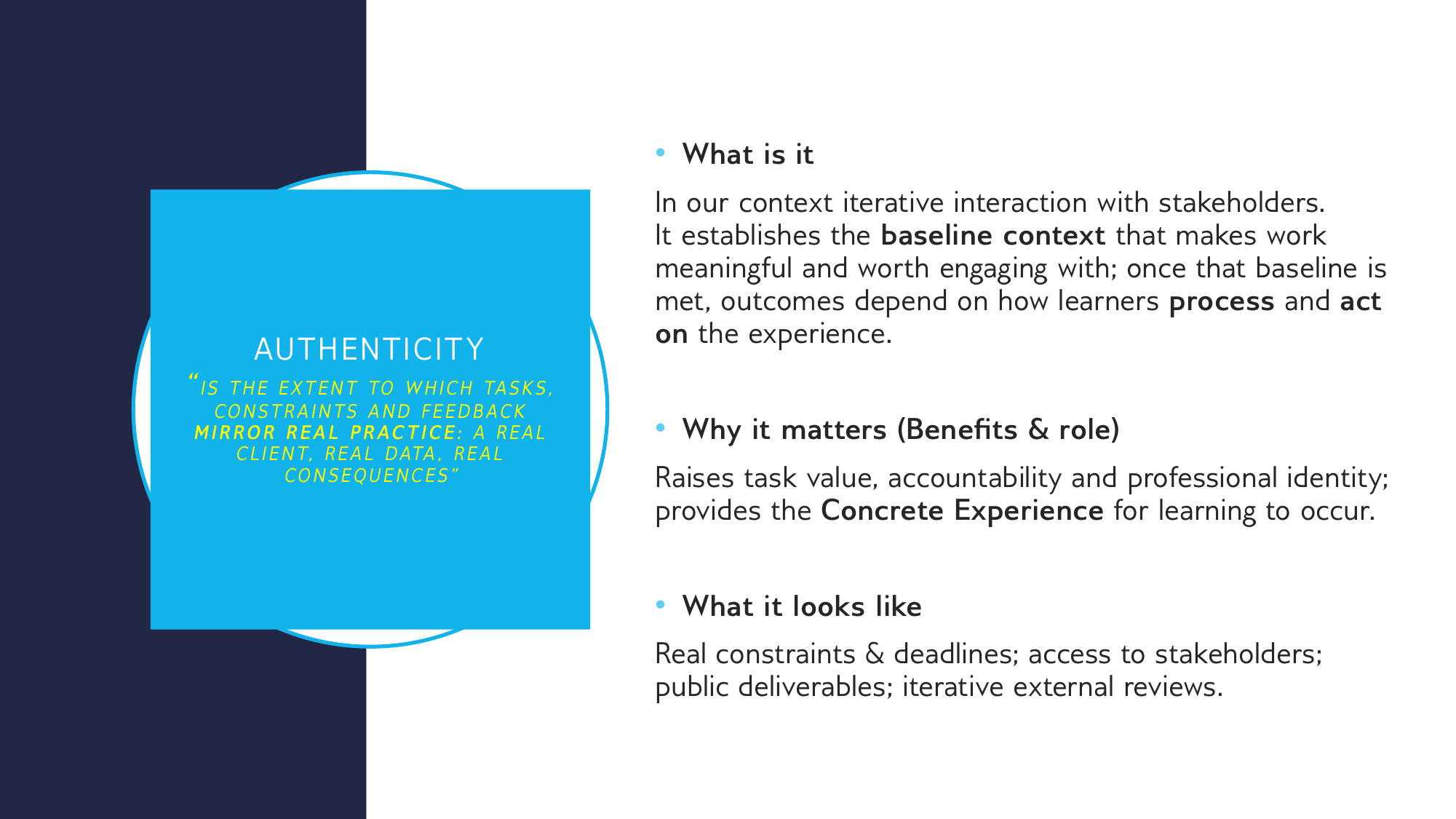

What is it
In our context iterative interaction with stakeholders.
It establishes the baseline context that makes work meaningful and worth engaging with; once that baseline is met, outcomes depend on how learners process and act on the experience.

Why it matters (Benefits & role)
Raises task value, accountability and professional identity; provides the Concrete Experience for learning to occur.

What it looks like
Real constraints & deadlines; access to stakeholders; public deliverables; iterative external reviews.

# Authenticity “is the extent to which tasks, constraints and feedback mirror real practice: a real client, real data, real consequences”